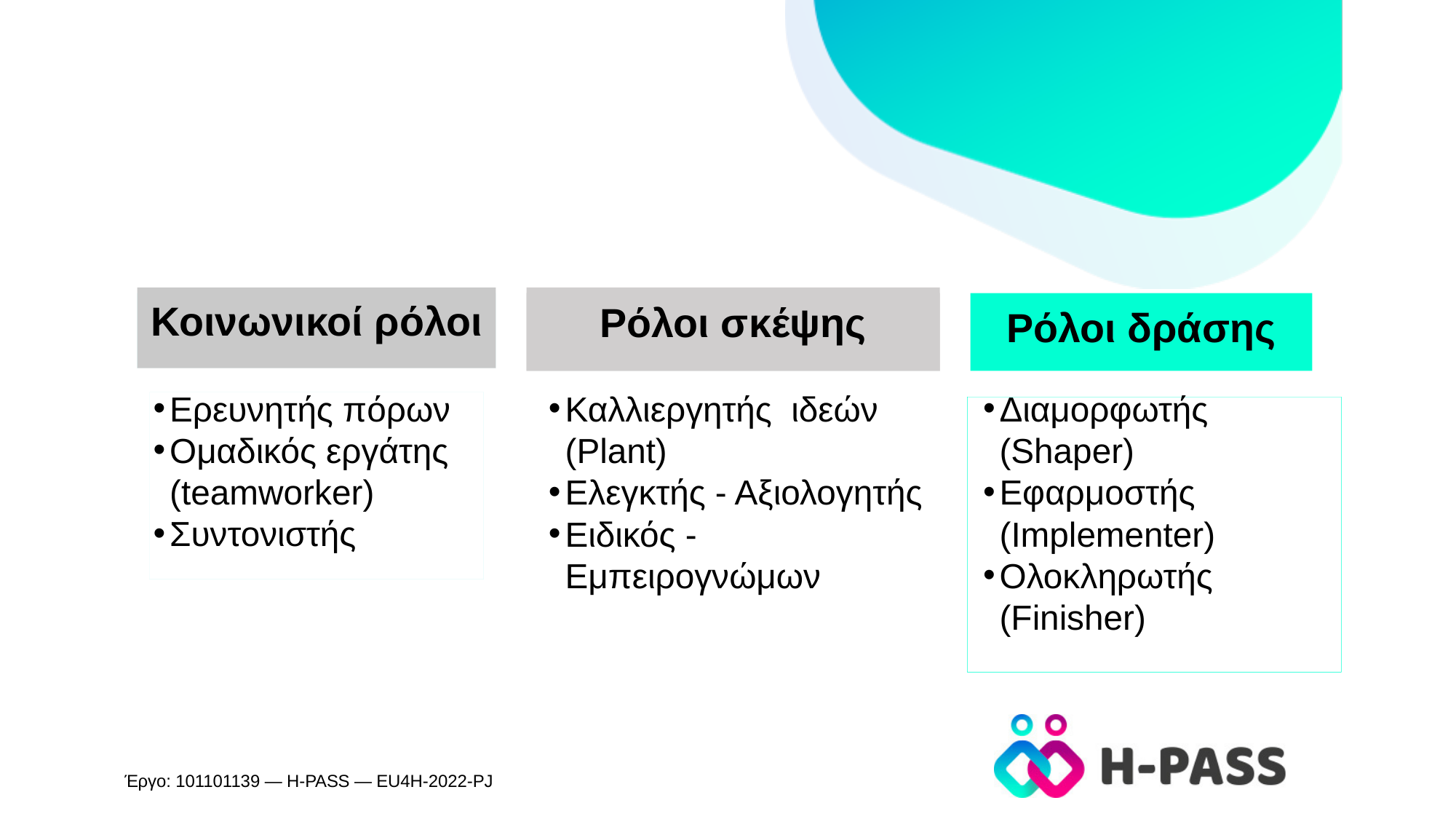

Ρόλοι δράσης

Ρόλοι σκέψης

Κοινωνικοί ρόλοι

Διαμορφωτής (Shaper)
Εφαρμοστής (Implementer)
Ολοκληρωτής (Finisher)

Ερευνητής πόρων
Ομαδικός εργάτης (teamworker)
Συντονιστής

Καλλιεργητής  ιδεών (Plant)
Ελεγκτής - Αξιολογητής
Ειδικός - Εμπειρογνώμων

Έργο: 101101139 — H-PASS — EU4H-2022-PJ